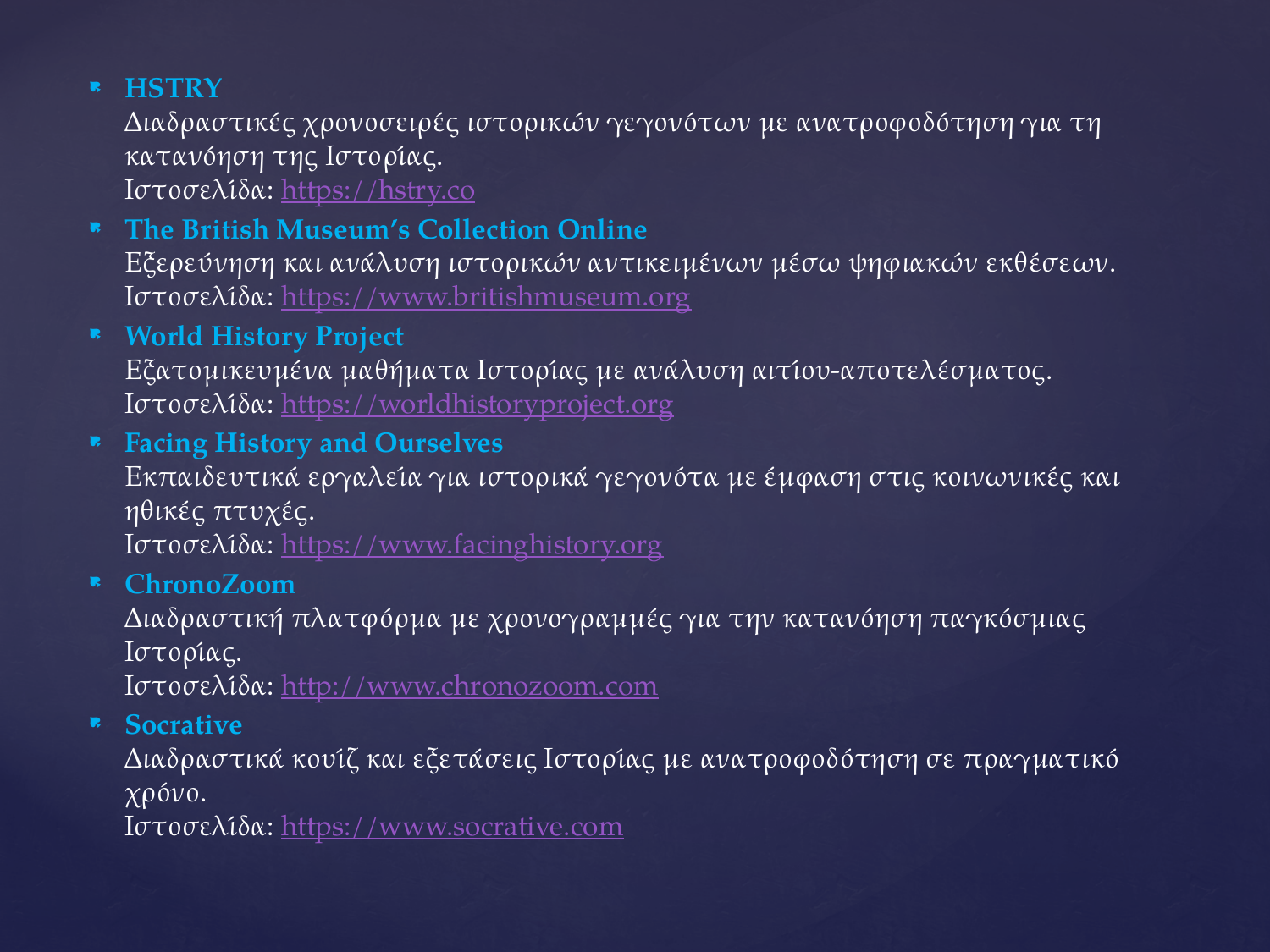

HSTRY
Διαδραστικές χρονοσειρές ιστορικών γεγονότων με ανατροφοδότηση για τη κατανόηση της Ιστορίας.
Ιστοσελίδα: https://hstry.co
The British Museum’s Collection Online
Εξερεύνηση και ανάλυση ιστορικών αντικειμένων μέσω ψηφιακών εκθέσεων.
Ιστοσελίδα: https://www.britishmuseum.org
World History Project
Εξατομικευμένα μαθήματα Ιστορίας με ανάλυση αιτίου-αποτελέσματος.
Ιστοσελίδα: https://worldhistoryproject.org
Facing History and Ourselves
Εκπαιδευτικά εργαλεία για ιστορικά γεγονότα με έμφαση στις κοινωνικές και ηθικές πτυχές.
Ιστοσελίδα: https://www.facinghistory.org
ChronoZoom
Διαδραστική πλατφόρμα με χρονογραμμές για την κατανόηση παγκόσμιας Ιστορίας.
Ιστοσελίδα: http://www.chronozoom.com
Socrative
Διαδραστικά κουίζ και εξετάσεις Ιστορίας με ανατροφοδότηση σε πραγματικό χρόνο.
Ιστοσελίδα: https://www.socrative.com